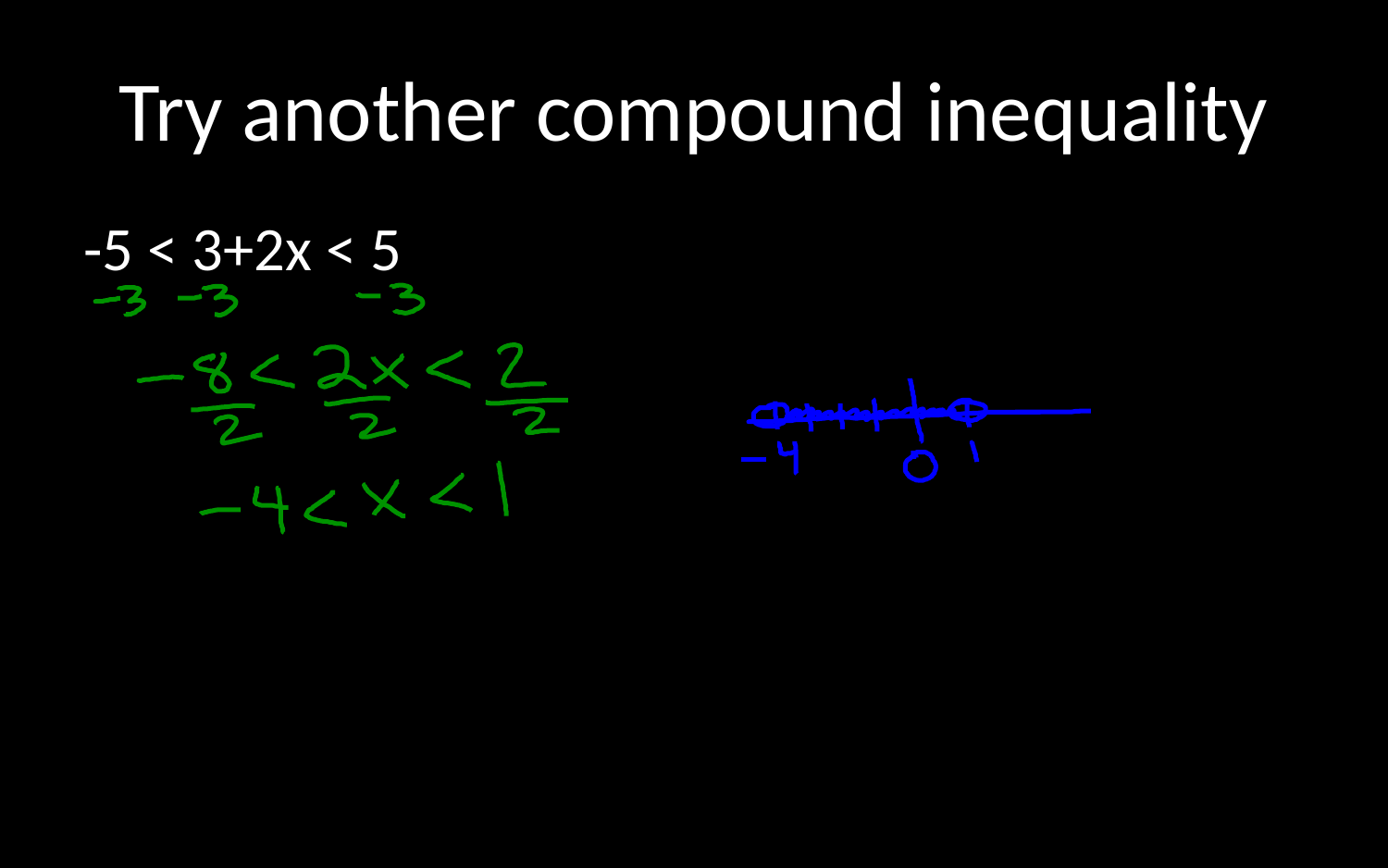

# Try another compound inequality
-5 < 3+2x < 5